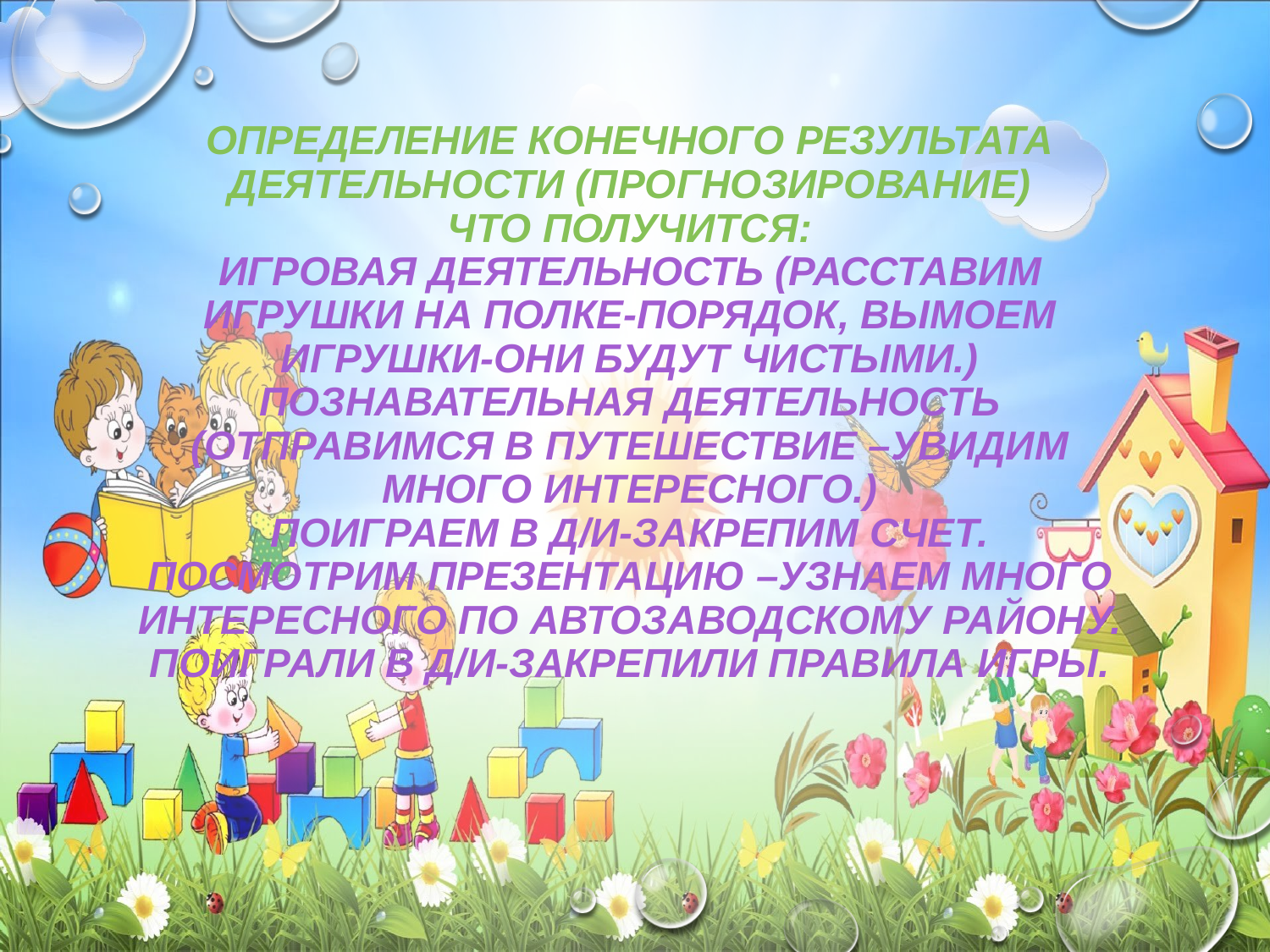

# Определение конечного результата деятельности (прогнозирование) Что получится: игровая деятельность (расставим игрушки на полке-порядок, вымоем игрушки-они будут чистыми.) познавательная деятельность (отправимся в путешествие –увидим много интересного.) поиграем в Д/И-закрепим счет. Посмотрим презентацию –узнаем много интересного по автозаводскому району. Поиграли в Д/И-закрепили правила игры.